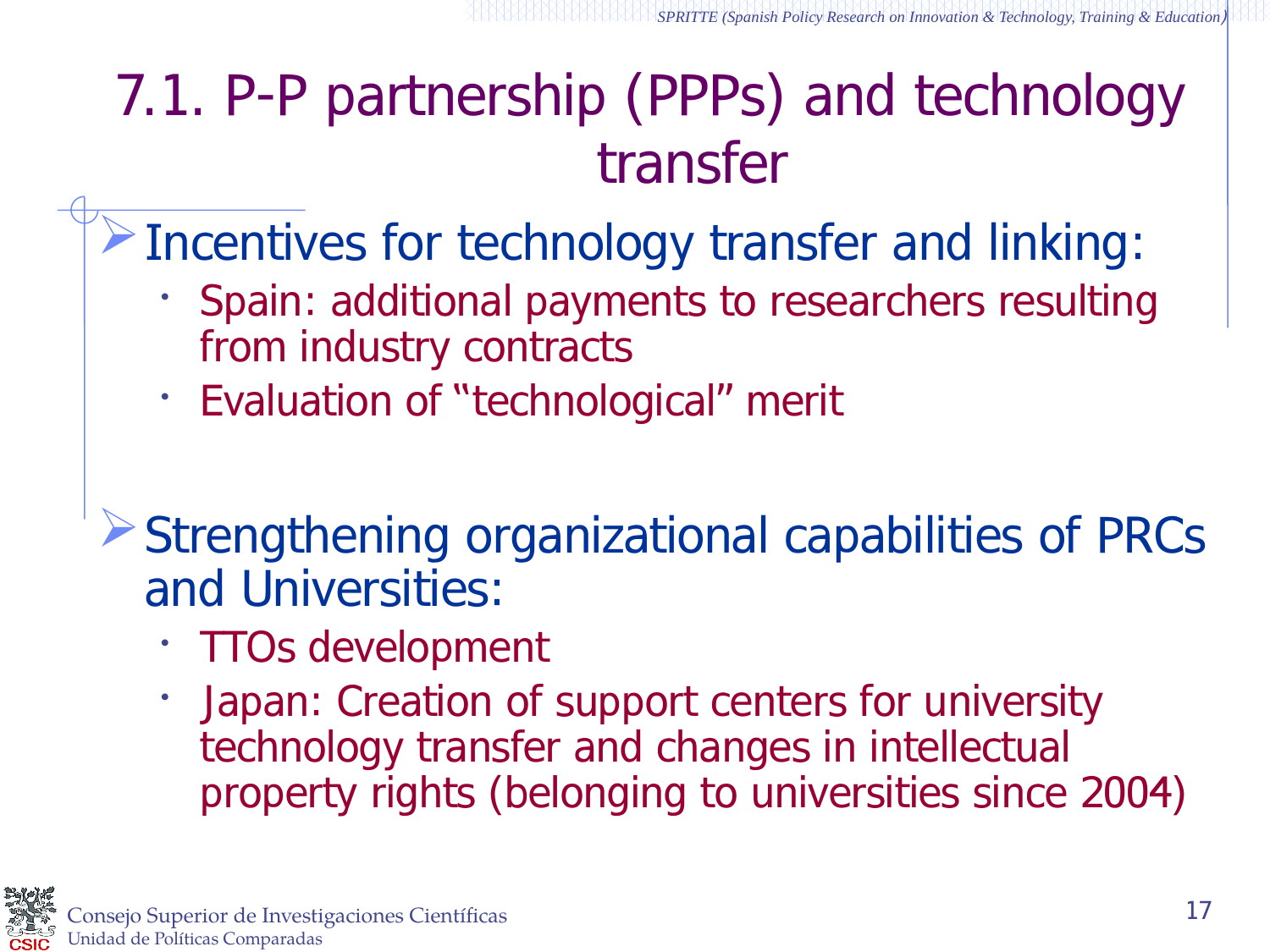

# 7.1. P-P partnership (PPPs) and technology transfer
Incentives for technology transfer and linking:
Spain: additional payments to researchers resulting from industry contracts
Evaluation of “technological” merit

Strengthening organizational capabilities of PRCs and Universities:
TTOs development
Japan: Creation of support centers for university technology transfer and changes in intellectual property rights (belonging to universities since 2004)

17